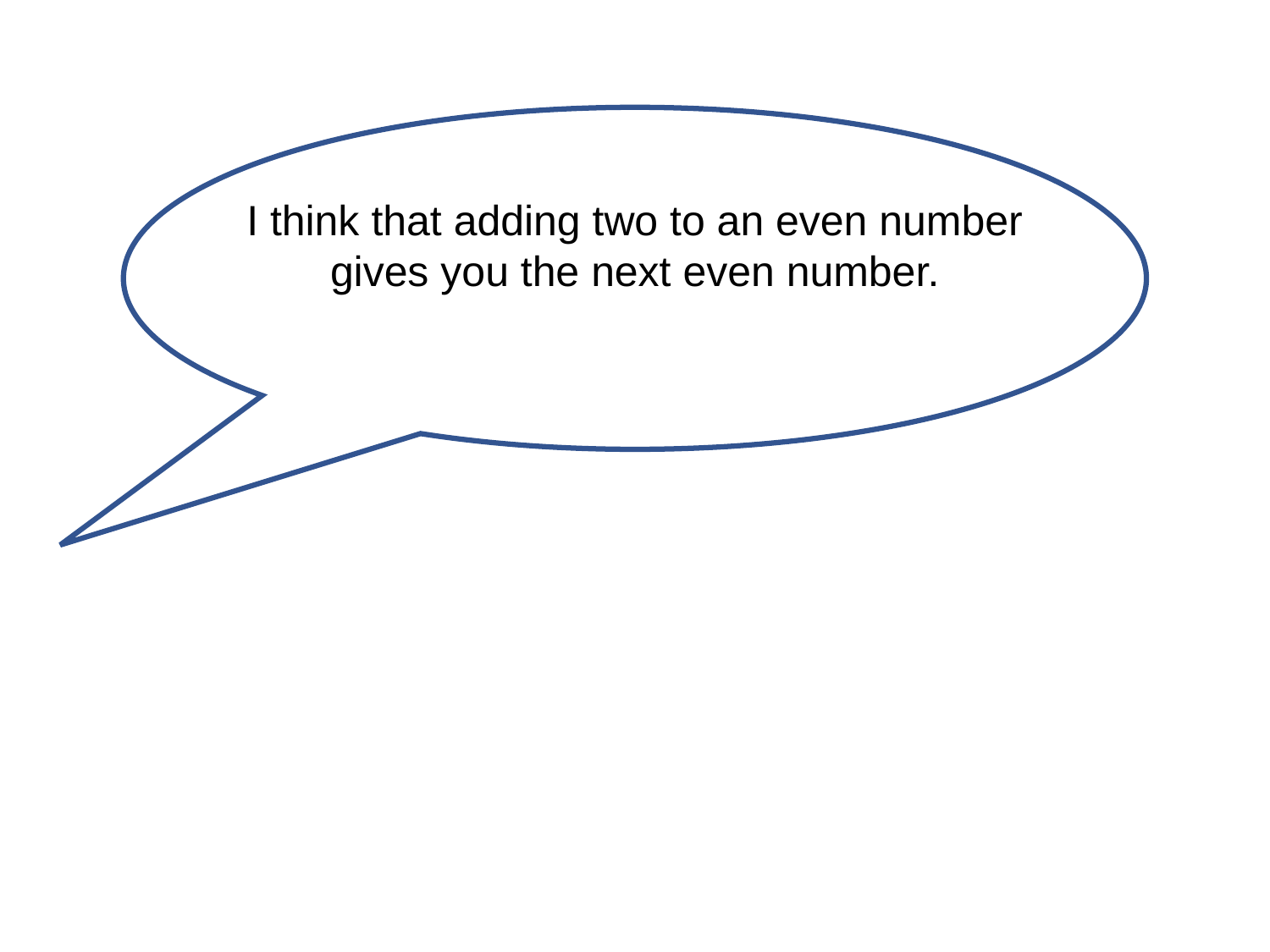

#

I think that adding two to an even number gives you the next even number.